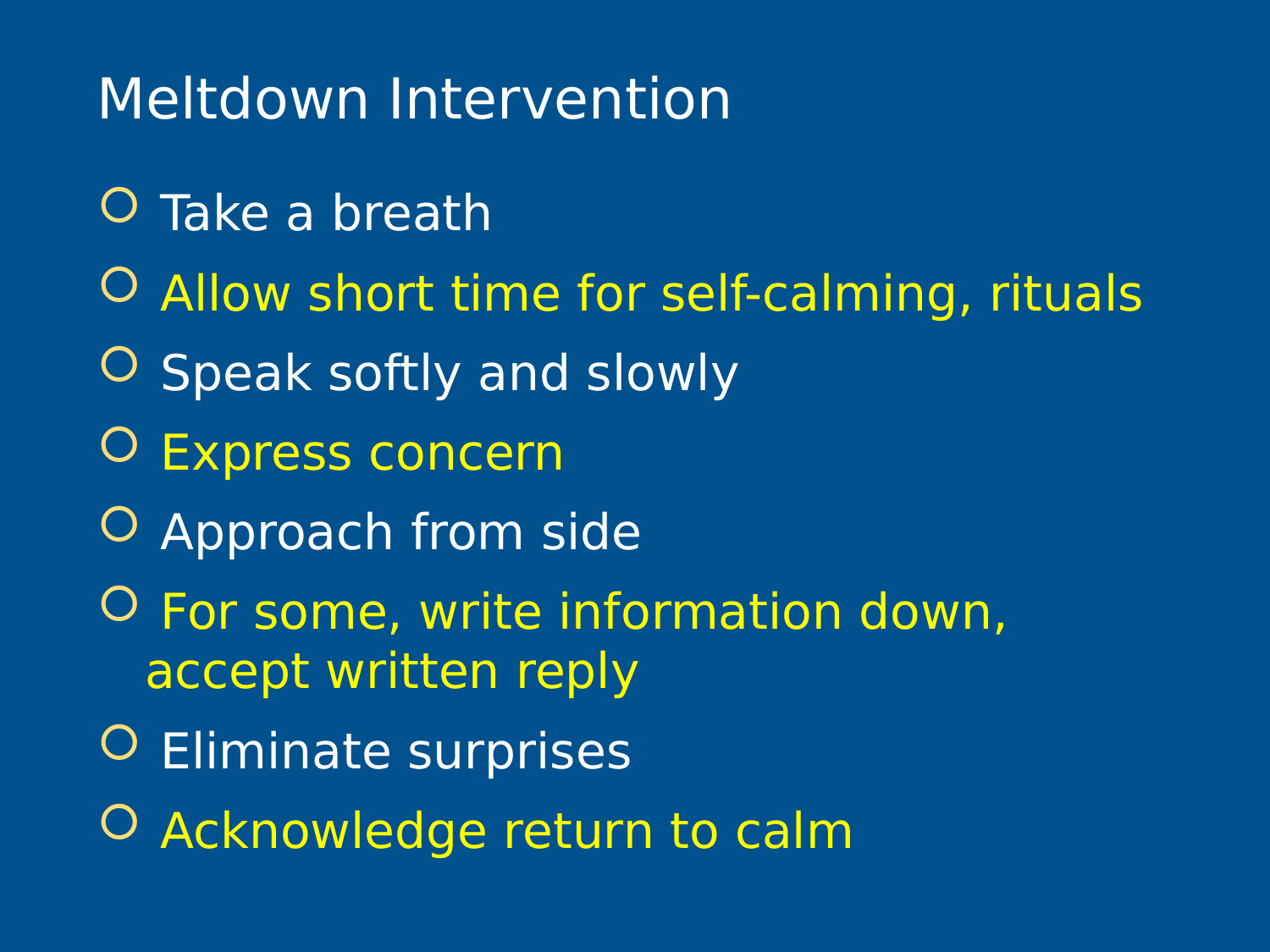

# Meltdown Intervention
 Take a breath
 Allow short time for self-calming, rituals
 Speak softly and slowly
 Express concern
 Approach from side
 For some, write information down, accept written reply
 Eliminate surprises
 Acknowledge return to calm